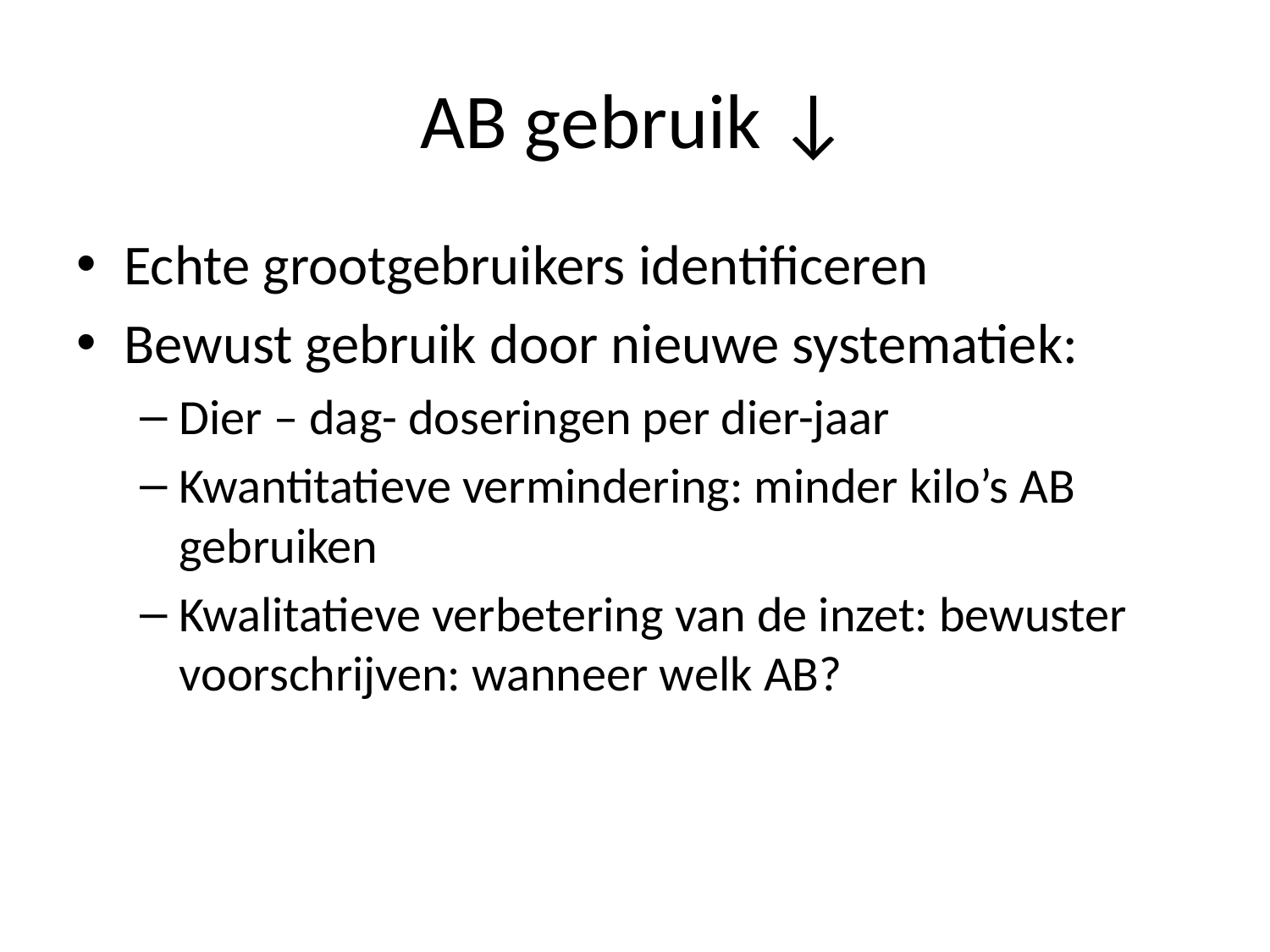

# AB gebruik ↓
Echte grootgebruikers identificeren
Bewust gebruik door nieuwe systematiek:
Dier – dag- doseringen per dier-jaar
Kwantitatieve vermindering: minder kilo’s AB gebruiken
Kwalitatieve verbetering van de inzet: bewuster voorschrijven: wanneer welk AB?